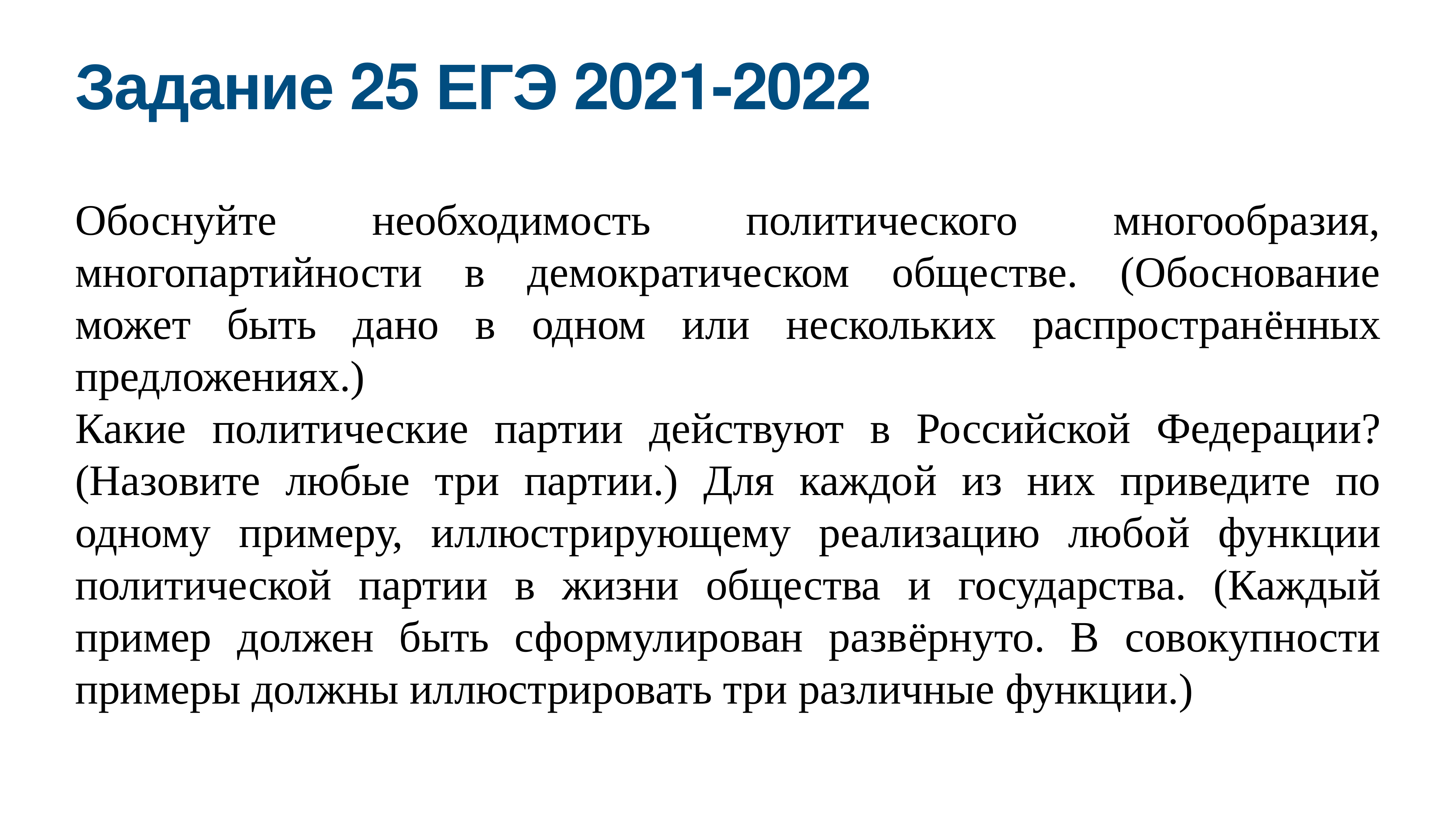

# Задание 25 ЕГЭ 2021-2022

Обоснуйте необходимость политического многообразия, многопартийности в демократическом обществе. (Обоснование может быть дано в одном или нескольких распространённых предложениях.)
Какие политические партии действуют в Российской Федерации? (Назовите любые три партии.) Для каждой из них приведите по одному примеру, иллюстрирующему реализацию любой функции политической партии в жизни общества и государства. (Каждый пример должен быть сформулирован развёрнуто. В совокупности примеры должны иллюстрировать три различные функции.)